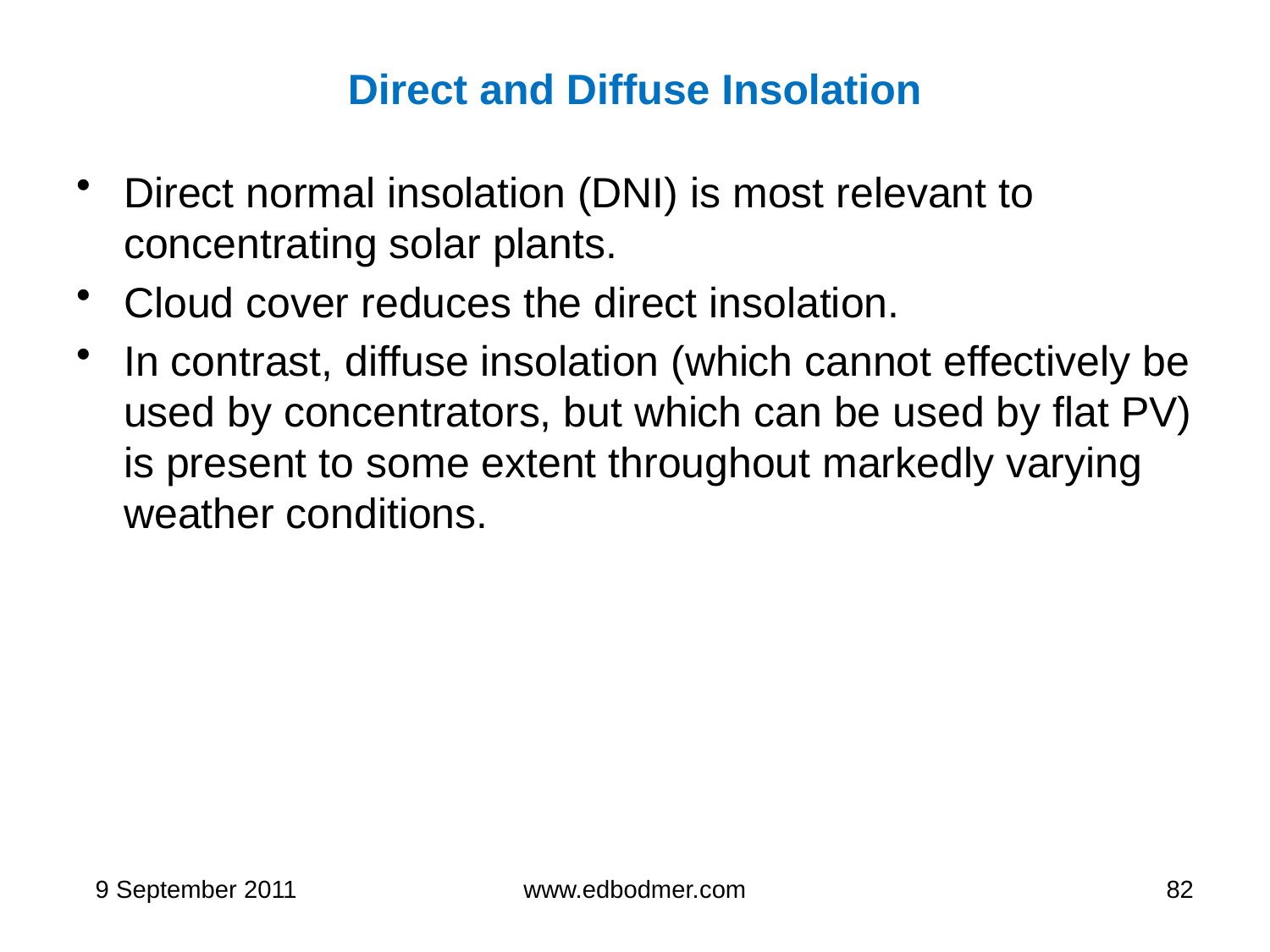

# Direct and Diffuse Insolation
Direct normal insolation (DNI) is most relevant to concentrating solar plants.
Cloud cover reduces the direct insolation.
In contrast, diffuse insolation (which cannot effectively be used by concentrators, but which can be used by flat PV) is present to some extent throughout markedly varying weather conditions.
9 September 2011
www.edbodmer.com
82